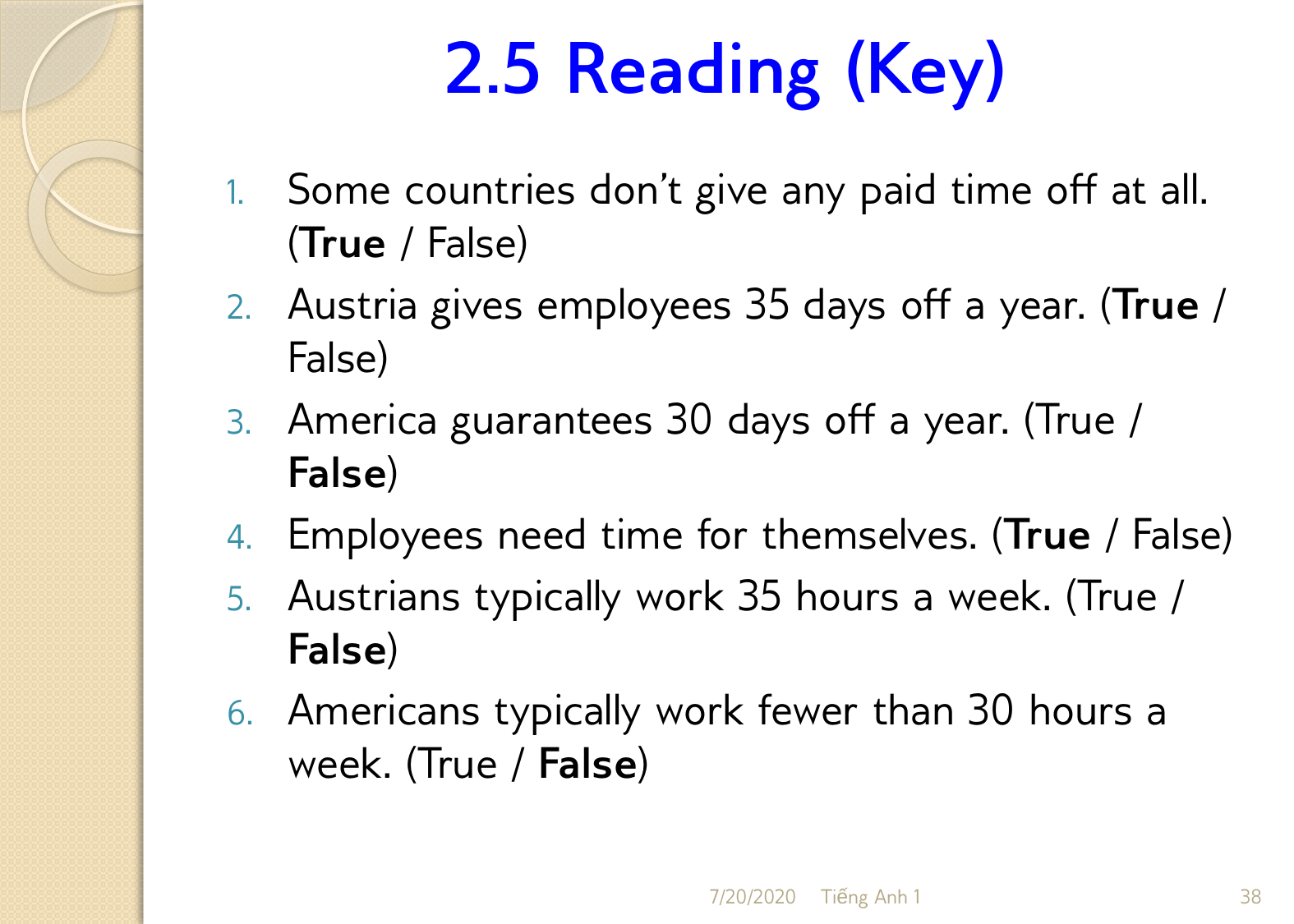

# 2.5 Reading (Key)
Some countries don’t give any paid time off at all. (True / False)
Austria gives employees 35 days off a year. (True / False)
America guarantees 30 days off a year. (True / False)
Employees need time for themselves. (True / False)
Austrians typically work 35 hours a week. (True / False)
Americans typically work fewer than 30 hours a week. (True / False)

7/20/2020
Tiếng Anh 1
38